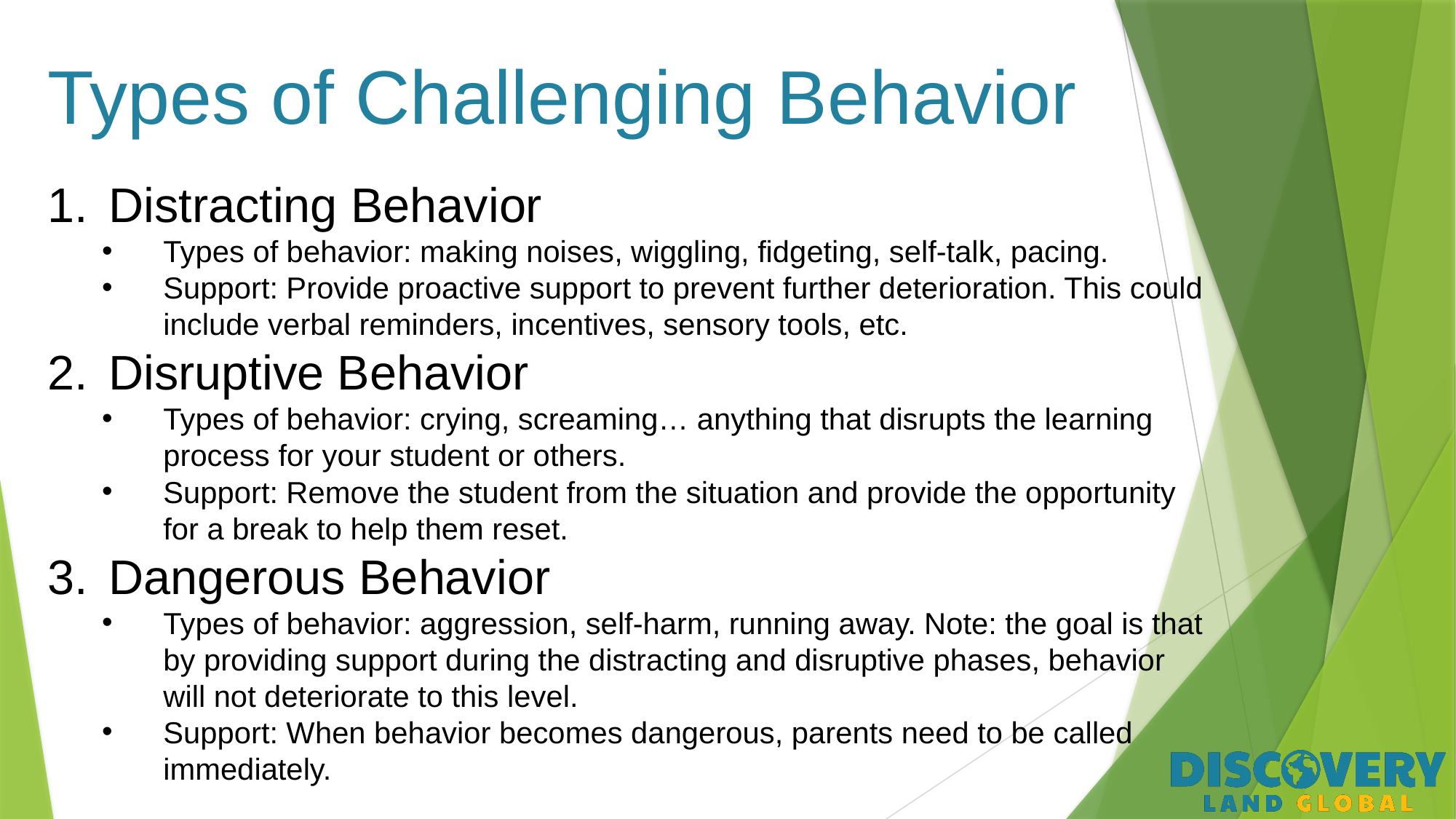

# Types of Challenging Behavior
Distracting Behavior
Types of behavior: making noises, wiggling, fidgeting, self-talk, pacing.
Support: Provide proactive support to prevent further deterioration. This could include verbal reminders, incentives, sensory tools, etc.
Disruptive Behavior
Types of behavior: crying, screaming… anything that disrupts the learning process for your student or others.
Support: Remove the student from the situation and provide the opportunity for a break to help them reset.
Dangerous Behavior
Types of behavior: aggression, self-harm, running away. Note: the goal is that by providing support during the distracting and disruptive phases, behavior will not deteriorate to this level.
Support: When behavior becomes dangerous, parents need to be called immediately.